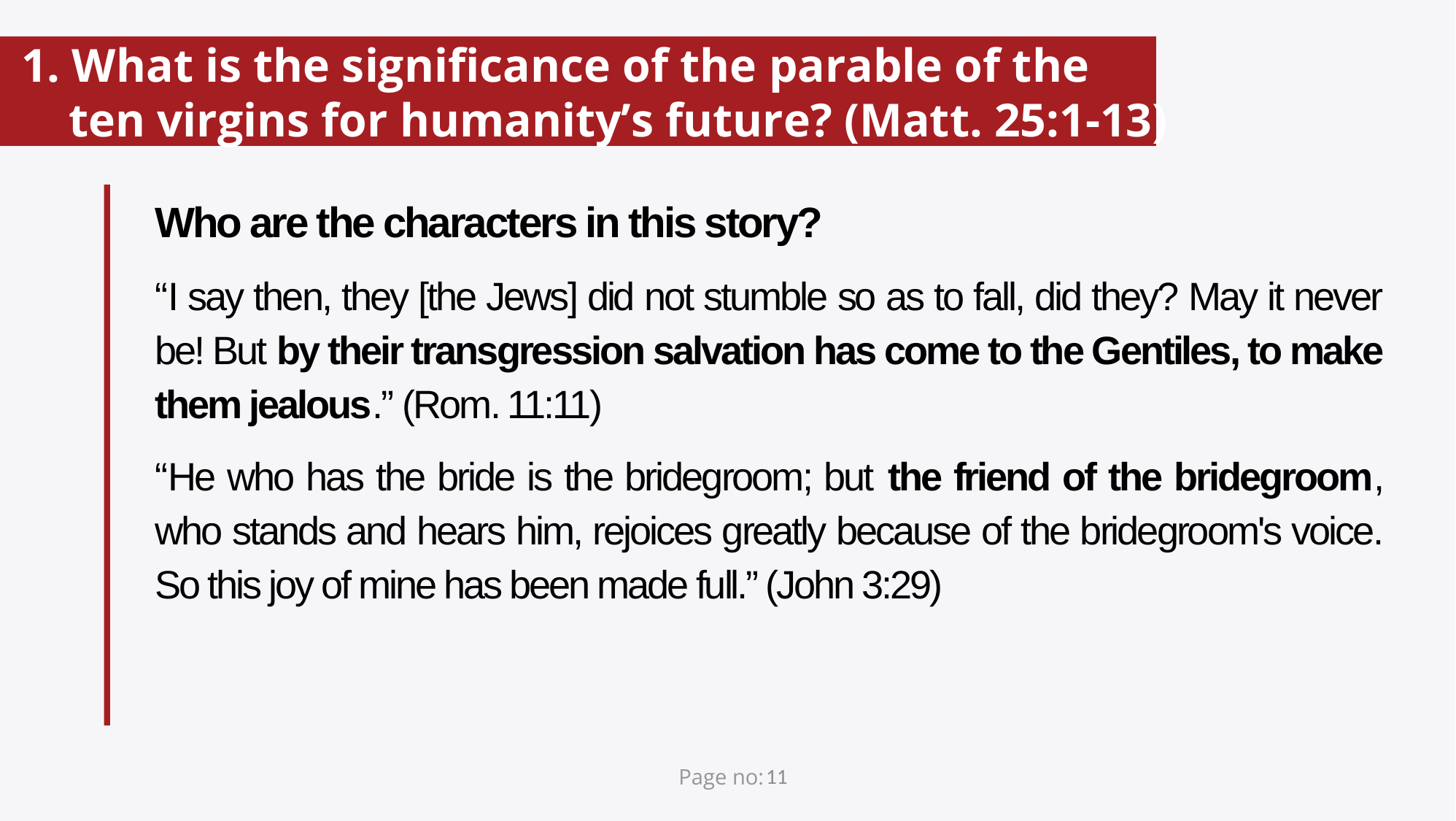

# 1. What is the significance of the parable of the ten virgins for humanity’s future? (Matt. 25:1-13)
Who are the characters in this story?
“I say then, they [the Jews] did not stumble so as to fall, did they? May it never be! But by their transgression salvation has come to the Gentiles, to make them jealous.” (Rom. 11:11)
“He who has the bride is the bridegroom; but the friend of the bridegroom, who stands and hears him, rejoices greatly because of the bridegroom's voice. So this joy of mine has been made full.” (John 3:29)